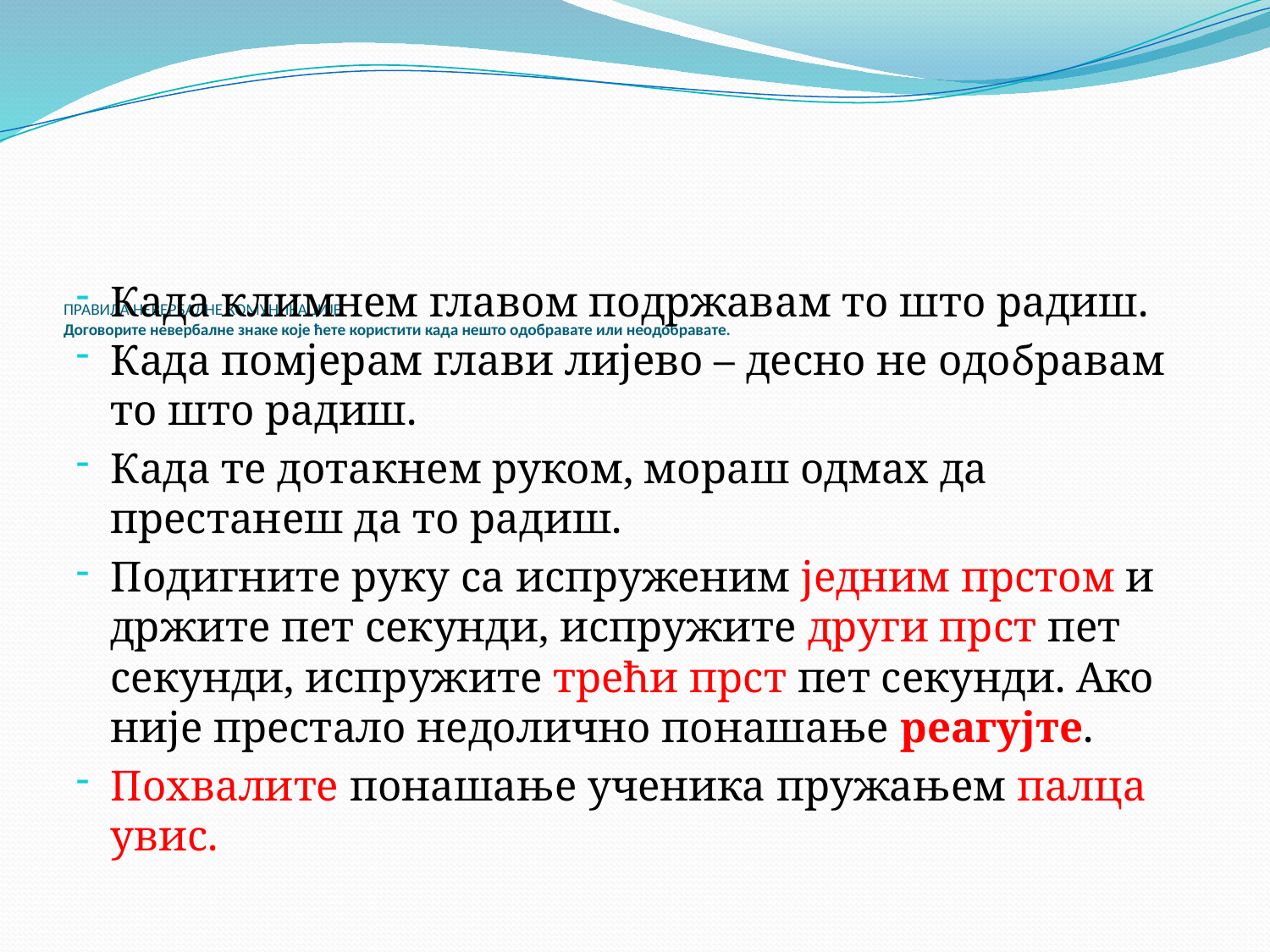

# ПРАВИЛА НЕВЕРБАЛНЕ КОМУНИКАЦИЈЕ Договорите невербалне знаке које ћете користити када нешто одобравате или неодобравате.
Када климнем главом подржавам то што радиш.
Када помјерам глави лијево – десно не одобравам то што радиш.
Када те дотакнем руком, мораш одмах да престанеш да то радиш.
Подигните руку са испруженим једним прстом и држите пет секунди, испружите други прст пет секунди, испружите трећи прст пет секунди. Ако није престало недолично понашање реагујте.
Похвалите понашање ученика пружањем палца увис.